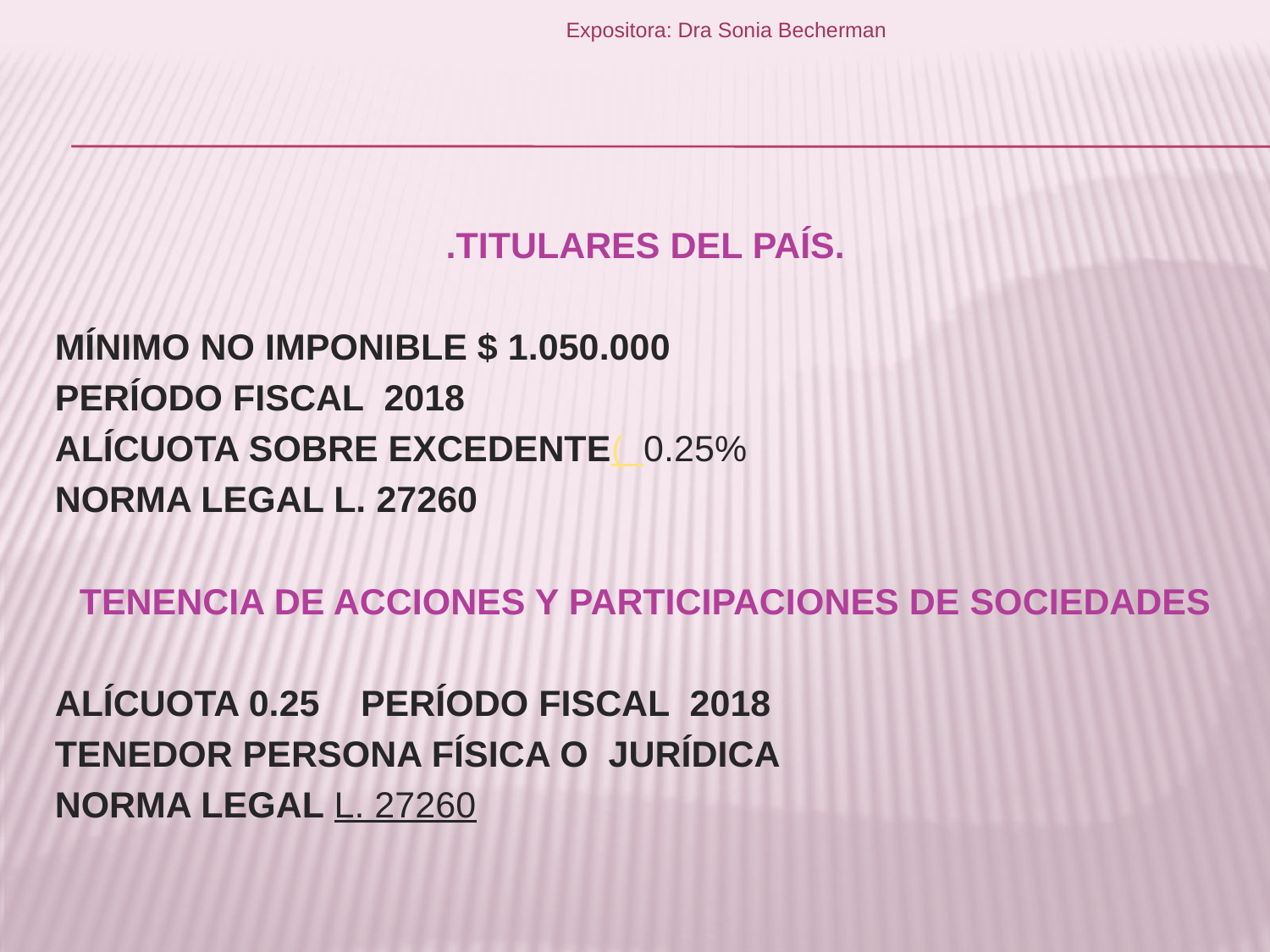

Expositora: Dra Sonia Becherman
.TITULARES DEL PAÍS.

MÍNIMO NO IMPONIBLE $ 1.050.000
PERÍODO FISCAL  2018
ALÍCUOTA SOBRE EXCEDENTE(  0.25%
NORMA LEGAL L. 27260

TENENCIA DE ACCIONES Y PARTICIPACIONES DE SOCIEDADES

ALÍCUOTA 0.25    PERÍODO FISCAL  2018
TENEDOR PERSONA FÍSICA O  JURÍDICA
NORMA LEGAL L. 27260